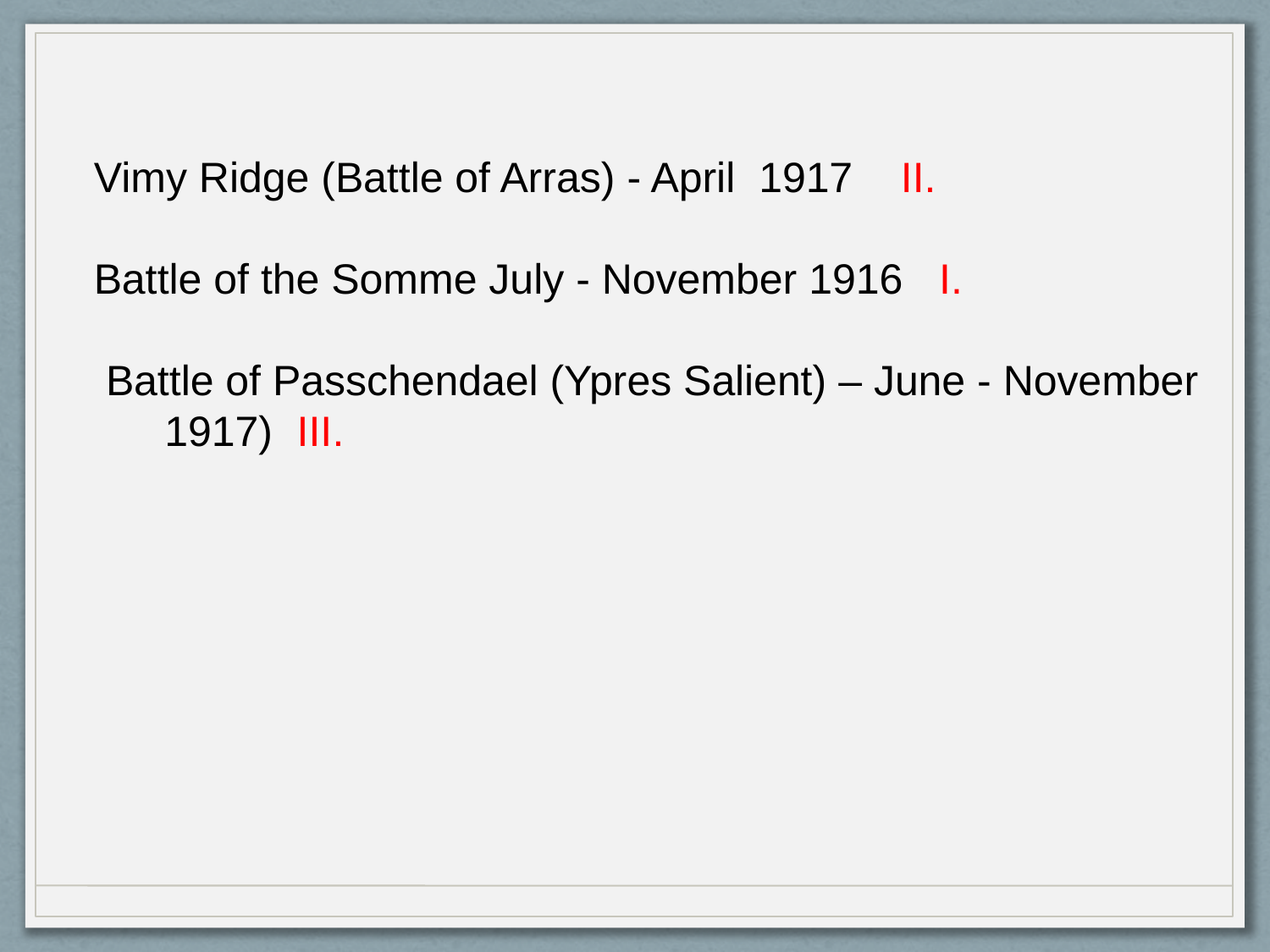

Vimy Ridge (Battle of Arras) - April  1917    II.

Battle of the Somme July - November 1916   I.

 Battle of Passchendael (Ypres Salient) – June - November        1917)  III.